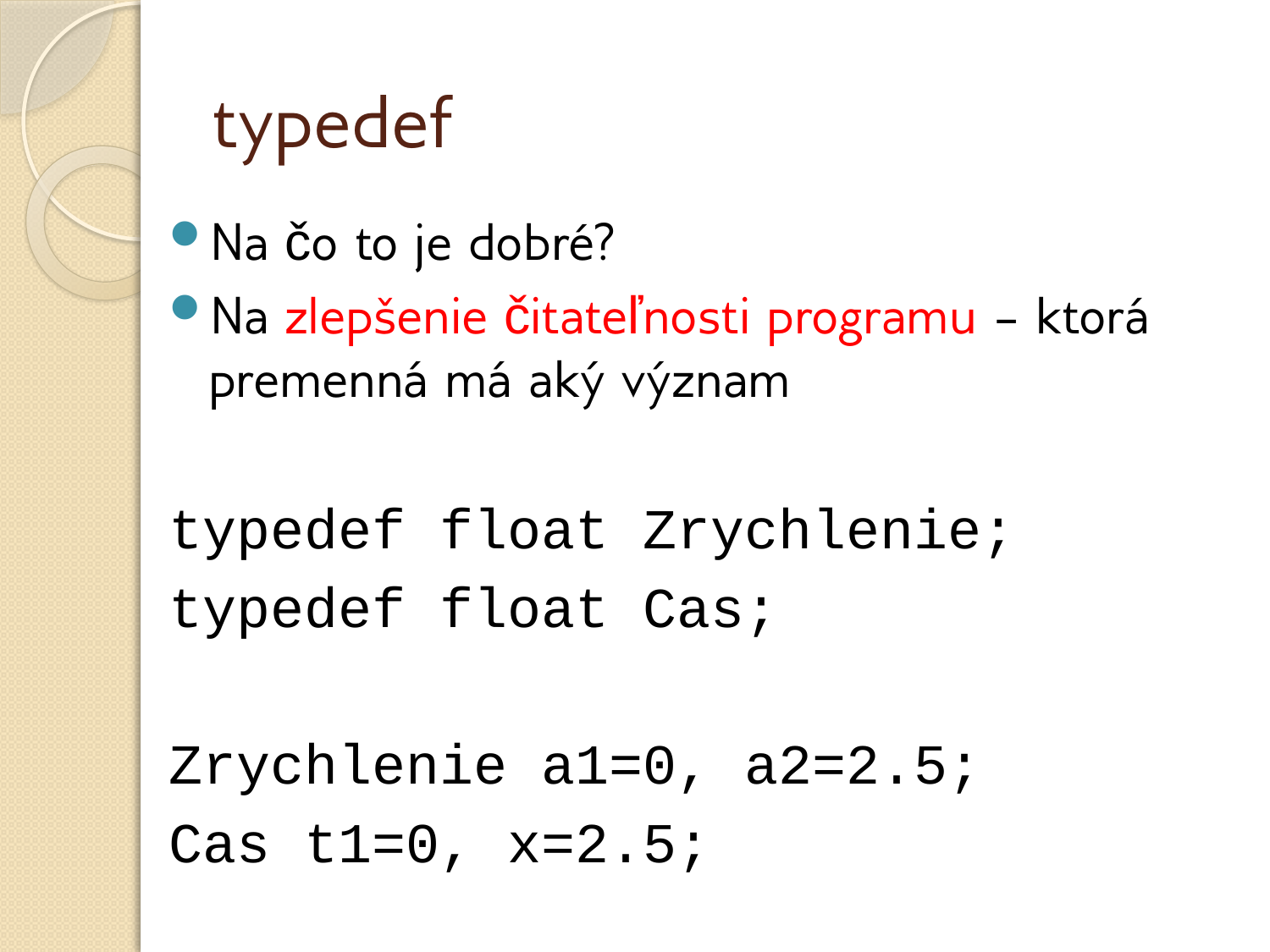

# typedef
Na čo to je dobré?
Na zlepšenie čitateľnosti programu – ktorá premenná má aký význam

typedef float Zrychlenie;
typedef float Cas;

Zrychlenie a1=0, a2=2.5;
Cas t1=0, x=2.5;